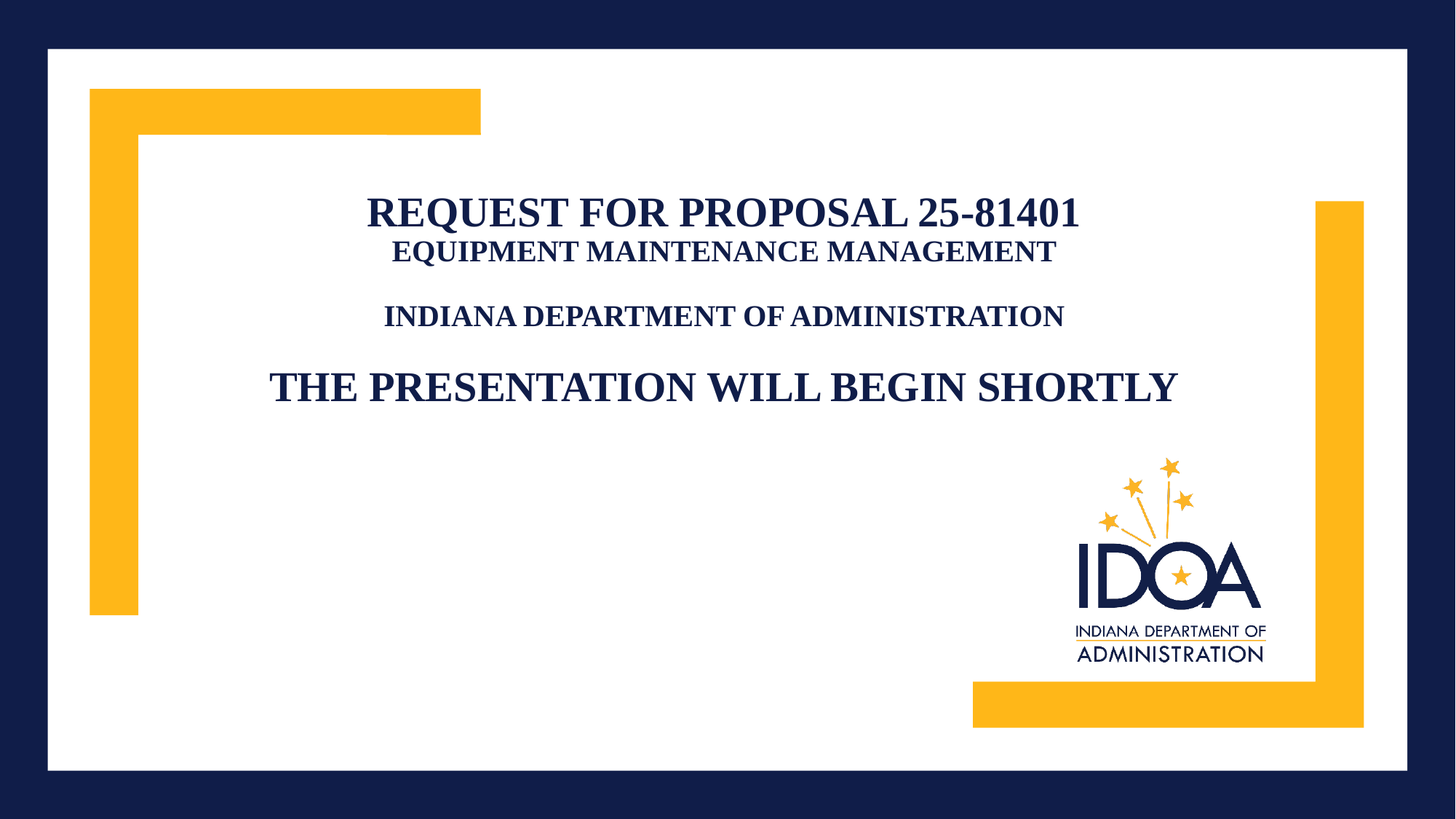

# Request for Proposal 25-81401 Equipment Maintenance Management Indiana Department of Administration The Presentation will Begin shortly